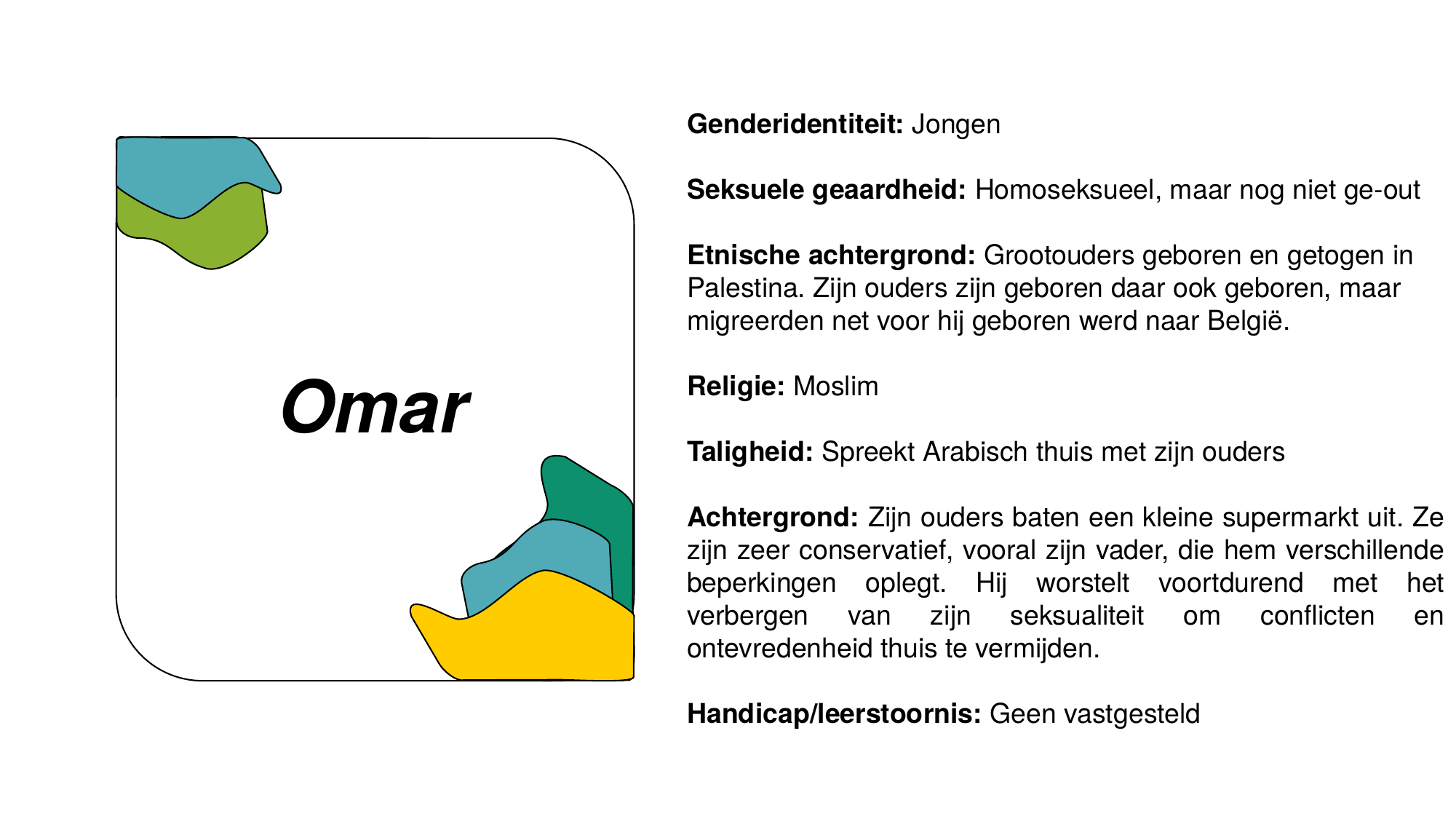

Genderidentiteit: Jongen

Seksuele geaardheid: Homoseksueel, maar nog niet ge-out

Etnische achtergrond: Grootouders geboren en getogen in Palestina. Zijn ouders zijn geboren daar ook geboren, maar migreerden net voor hij geboren werd naar België.

Religie: Moslim

Taligheid: Spreekt Arabisch thuis met zijn ouders

Achtergrond: Zijn ouders baten een kleine supermarkt uit. Ze zijn zeer conservatief, vooral zijn vader, die hem verschillende beperkingen oplegt. Hij worstelt voortdurend met het verbergen van zijn seksualiteit om conflicten en ontevredenheid thuis te vermijden.

Handicap/leerstoornis: Geen vastgesteld

Omar